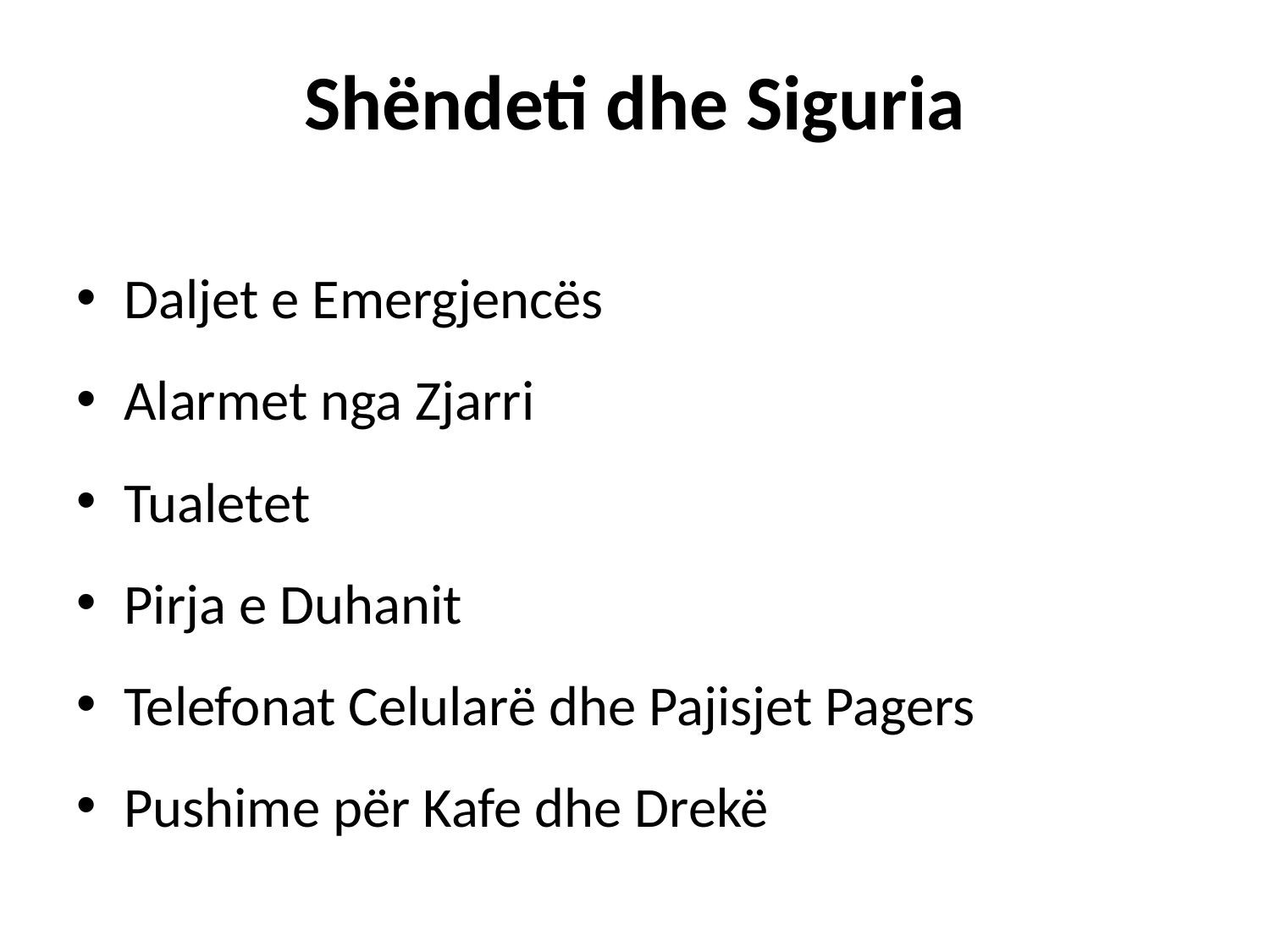

# Shëndeti dhe Siguria
Daljet e Emergjencës
Alarmet nga Zjarri
Tualetet
Pirja e Duhanit
Telefonat Celularë dhe Pajisjet Pagers
Pushime për Kafe dhe Drekë